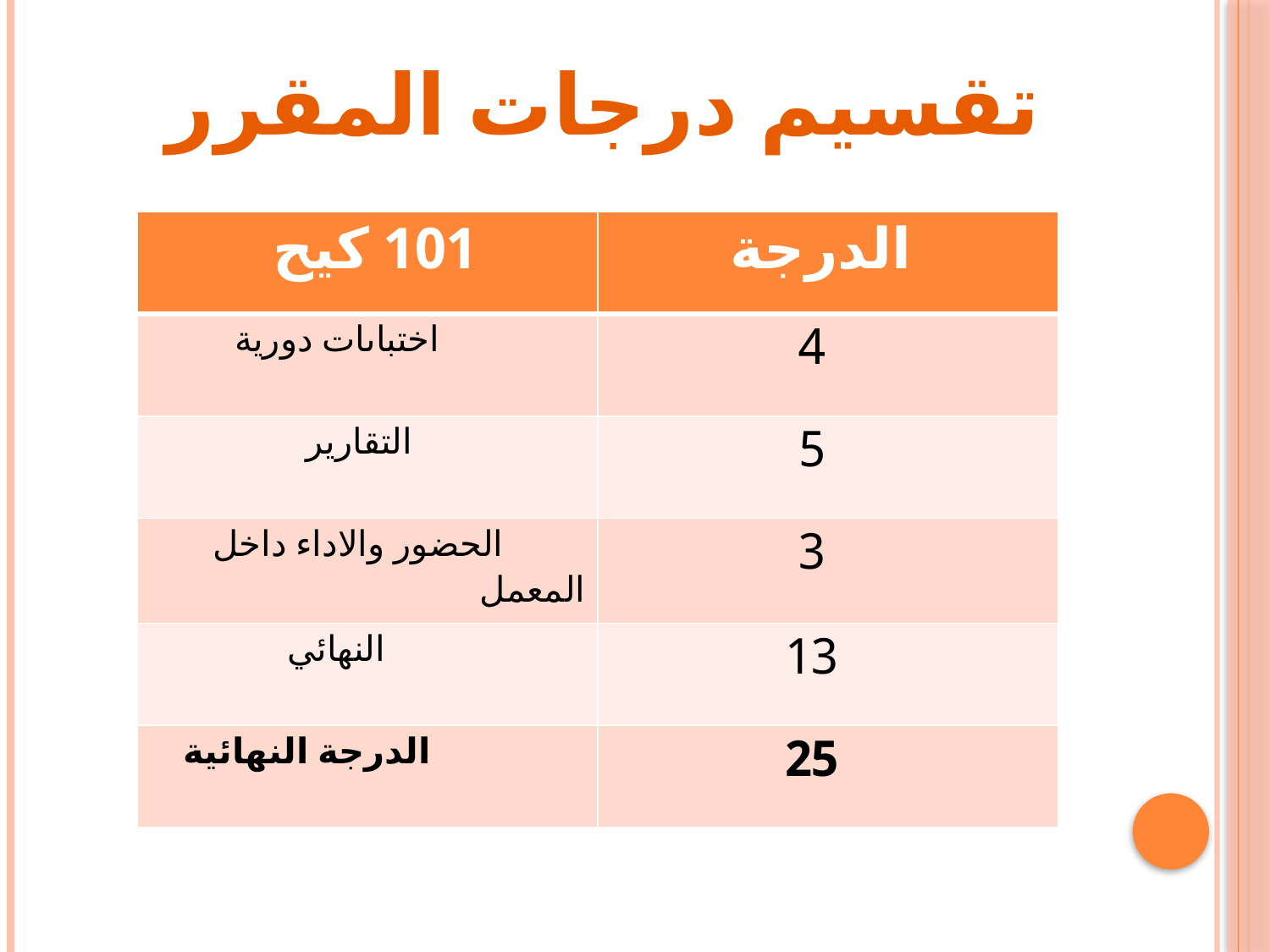

# تقسيم درجات المقرر
| 101 كيح | الدرجة |
| --- | --- |
| اختباىات دورية | 4 |
| التقارير | 5 |
| الحضور والاداء داخل المعمل | 3 |
| النهائي | 13 |
| الدرجة النهائية | 25 |